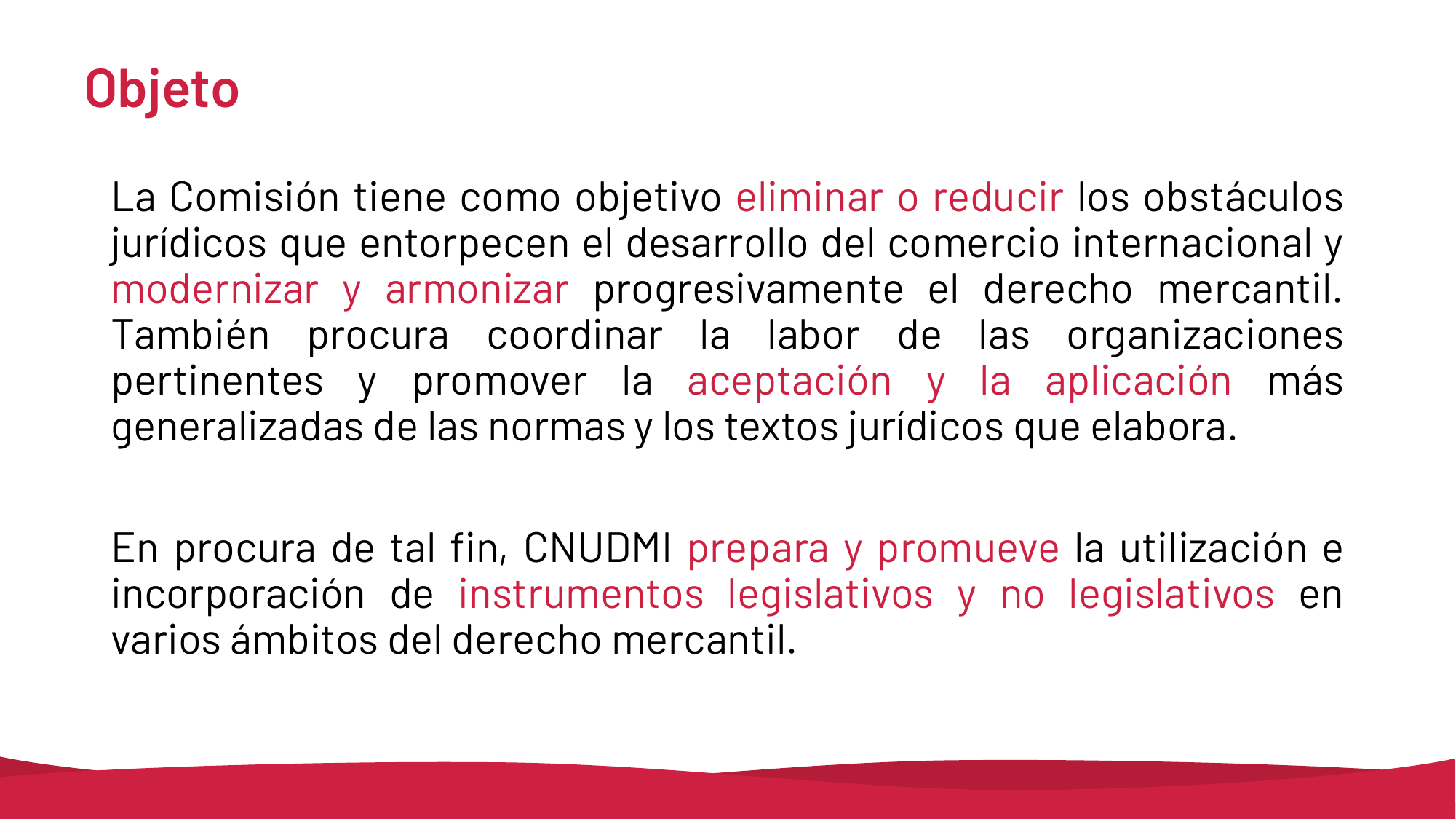

# Objeto
La Comisión tiene como objetivo eliminar o reducir los obstáculos jurídicos que entorpecen el desarrollo del comercio internacional y modernizar y armonizar progresivamente el derecho mercantil. También procura coordinar la labor de las organizaciones pertinentes y promover la aceptación y la aplicación más generalizadas de las normas y los textos jurídicos que elabora.

En procura de tal fin, CNUDMI prepara y promueve la utilización e incorporación de instrumentos legislativos y no legislativos en varios ámbitos del derecho mercantil.